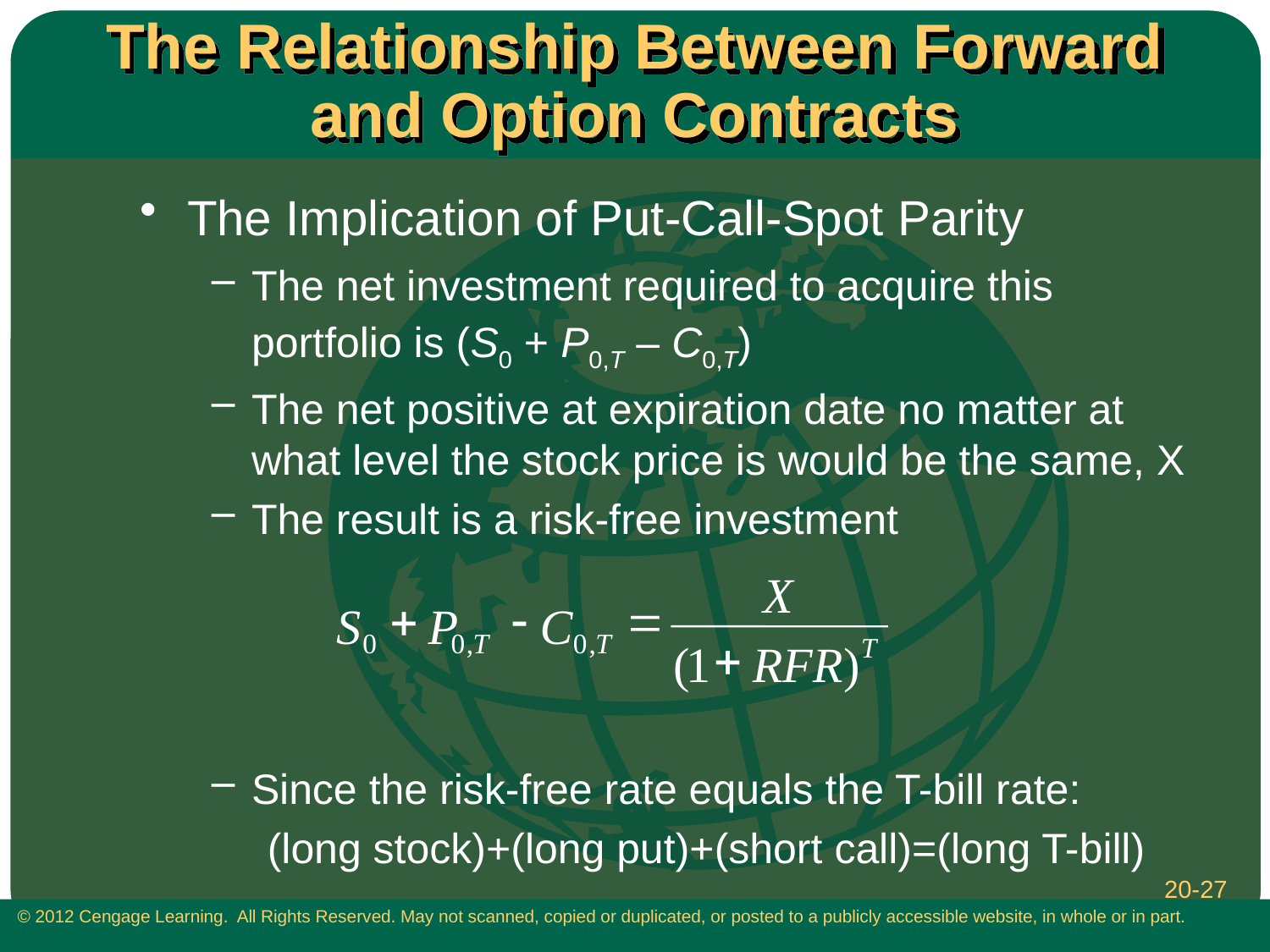

# The Relationship Between Forward and Option Contracts
The Implication of Put-Call-Spot Parity
The net investment required to acquire this portfolio is (S0 + P0,T – C0,T)
The net positive at expiration date no matter at what level the stock price is would be the same, X
The result is a risk-free investment

Since the risk-free rate equals the T-bill rate:
(long stock)+(long put)+(short call)=(long T-bill)

X
+
−
=
S
P
C
0
0
,
0
,
T
T

+
T
(
1
RFR
)
20-27
 © 2012 Cengage Learning.  All Rights Reserved. May not scanned, copied or duplicated, or posted to a publicly accessible website, in whole or in part.